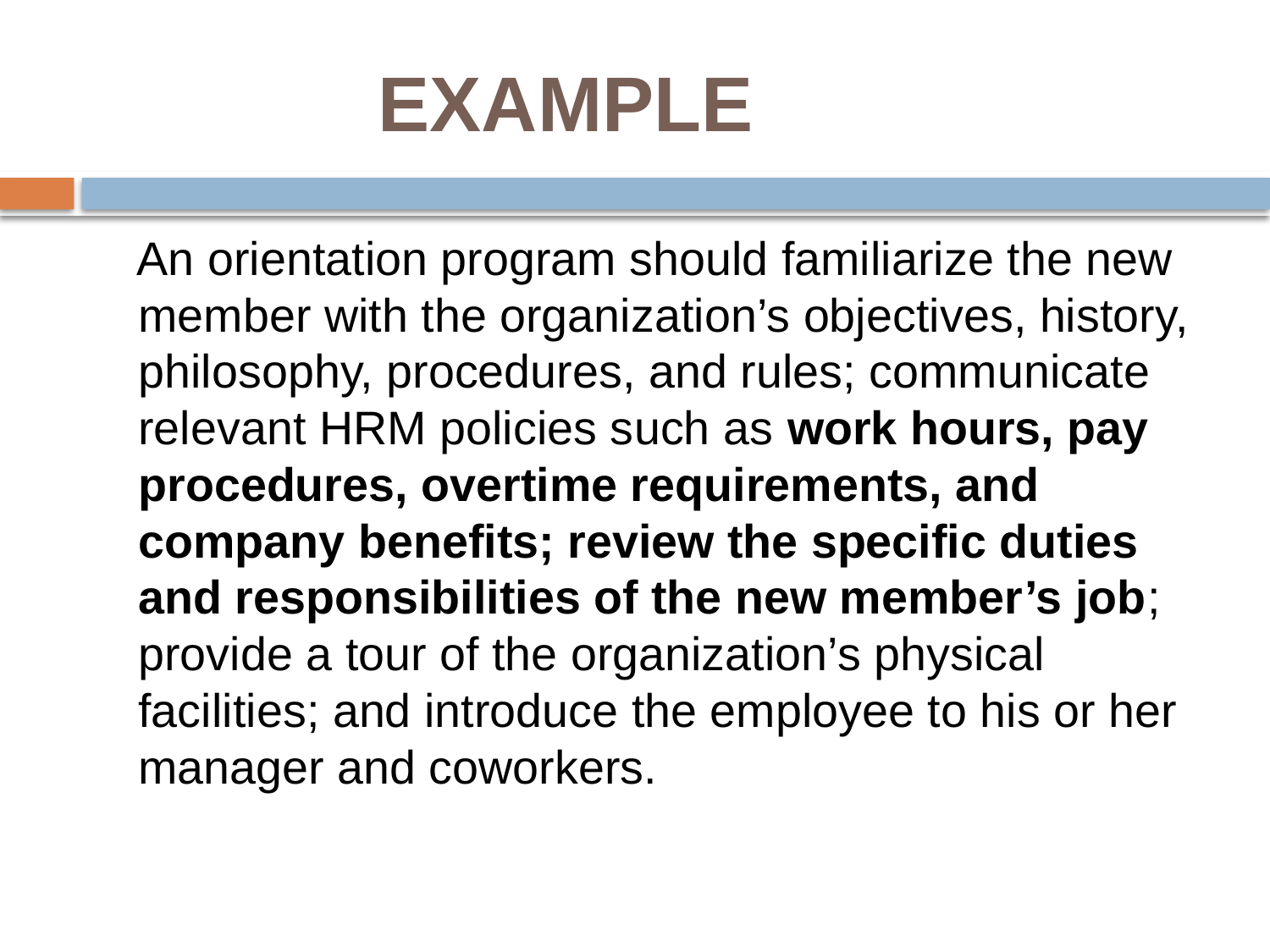

# EXAMPLE
   An orientation program should familiarize the new member with the organization’s objectives, history, philosophy, procedures, and rules; communicate relevant HRM policies such as work hours, pay procedures, overtime requirements, and company benefits; review the specific duties and responsibilities of the new member’s job; provide a tour of the organization’s physical facilities; and introduce the employee to his or her manager and coworkers.